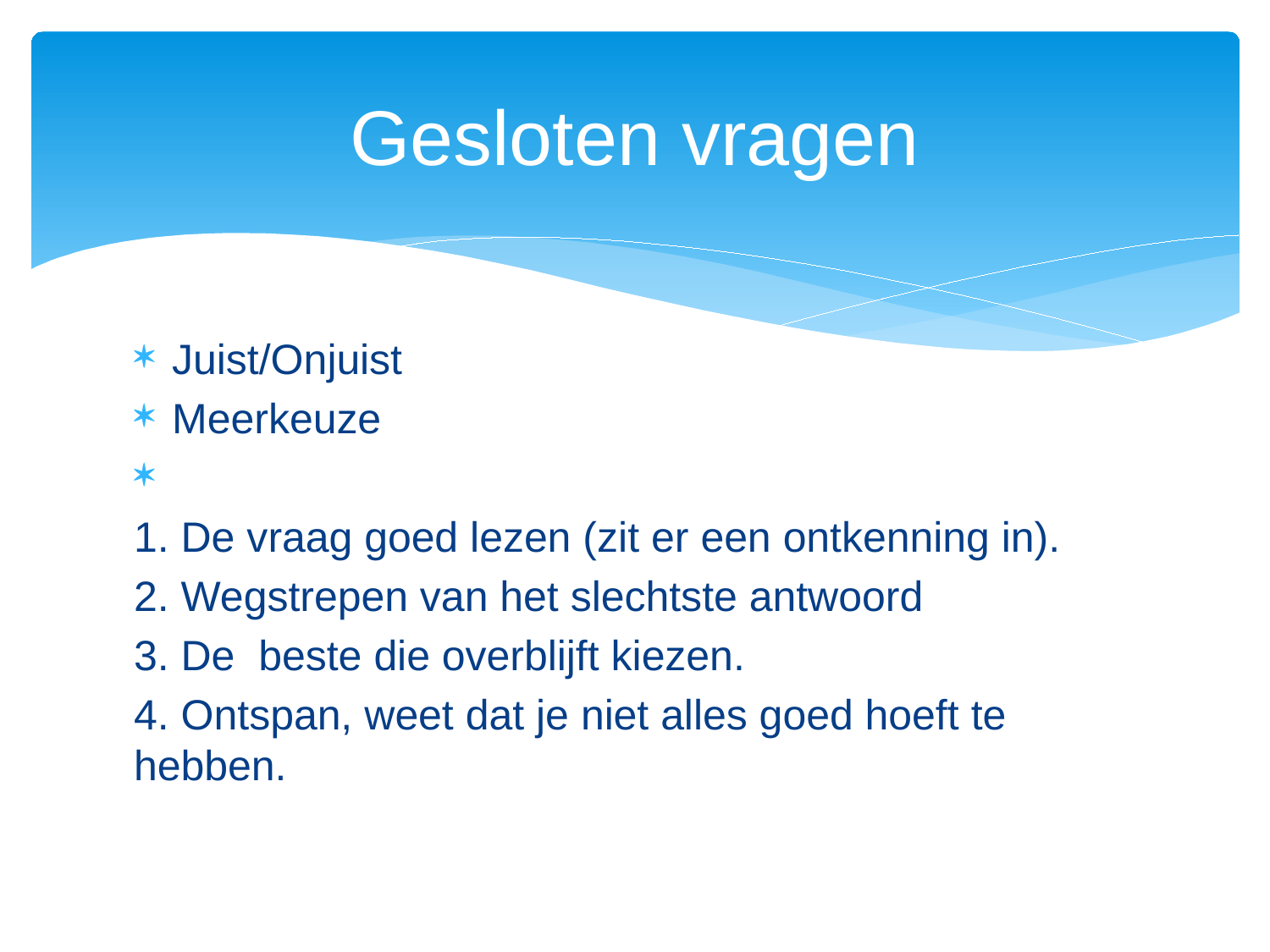

# Gesloten vragen
Juist/Onjuist
Meerkeuze

1. De vraag goed lezen (zit er een ontkenning in).
2. Wegstrepen van het slechtste antwoord
3. De  beste die overblijft kiezen.
4. Ontspan, weet dat je niet alles goed hoeft te hebben.